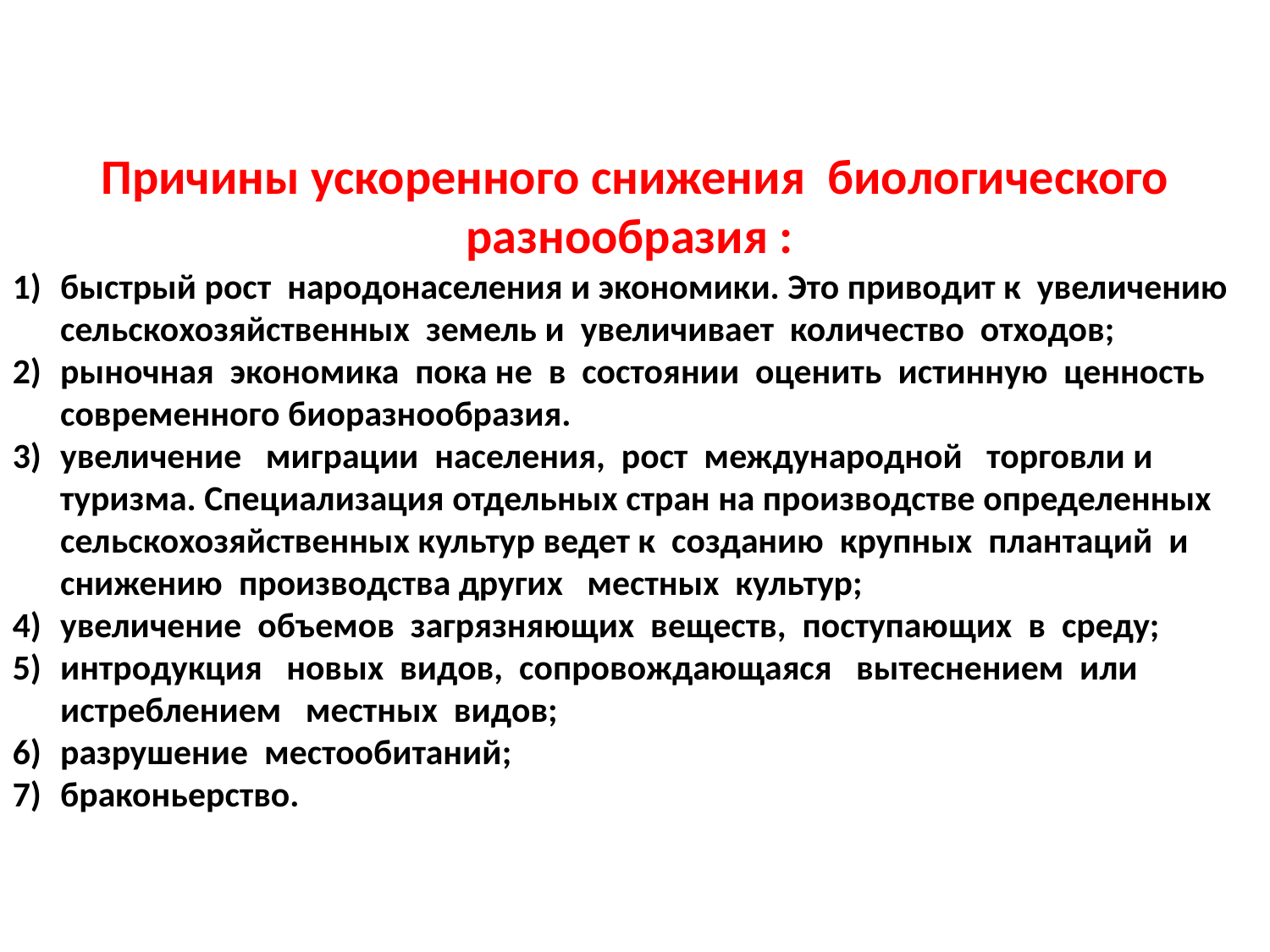

Причины ускоренного снижения  биологического разнообразия :
быстрый рост  народонаселения и экономики. Это приводит к  увеличению сельскохозяйственных  земель и  увеличивает  количество  отходов;
рыночная  экономика  пока не  в  состоянии  оценить  истинную  ценность  современного биоразнообразия.
увеличение   миграции  населения,  рост  международной   торговли и  туризма. Специализация отдельных стран на производстве определенных сельскохозяйственных культур ведет к  созданию  крупных  плантаций  и снижению  производства других   местных  культур;
увеличение  объемов  загрязняющих  веществ,  поступающих  в  среду;
интродукция   новых  видов,  сопровождающаяся   вытеснением  или  истреблением   местных  видов;
разрушение  местообитаний;
браконьерство.